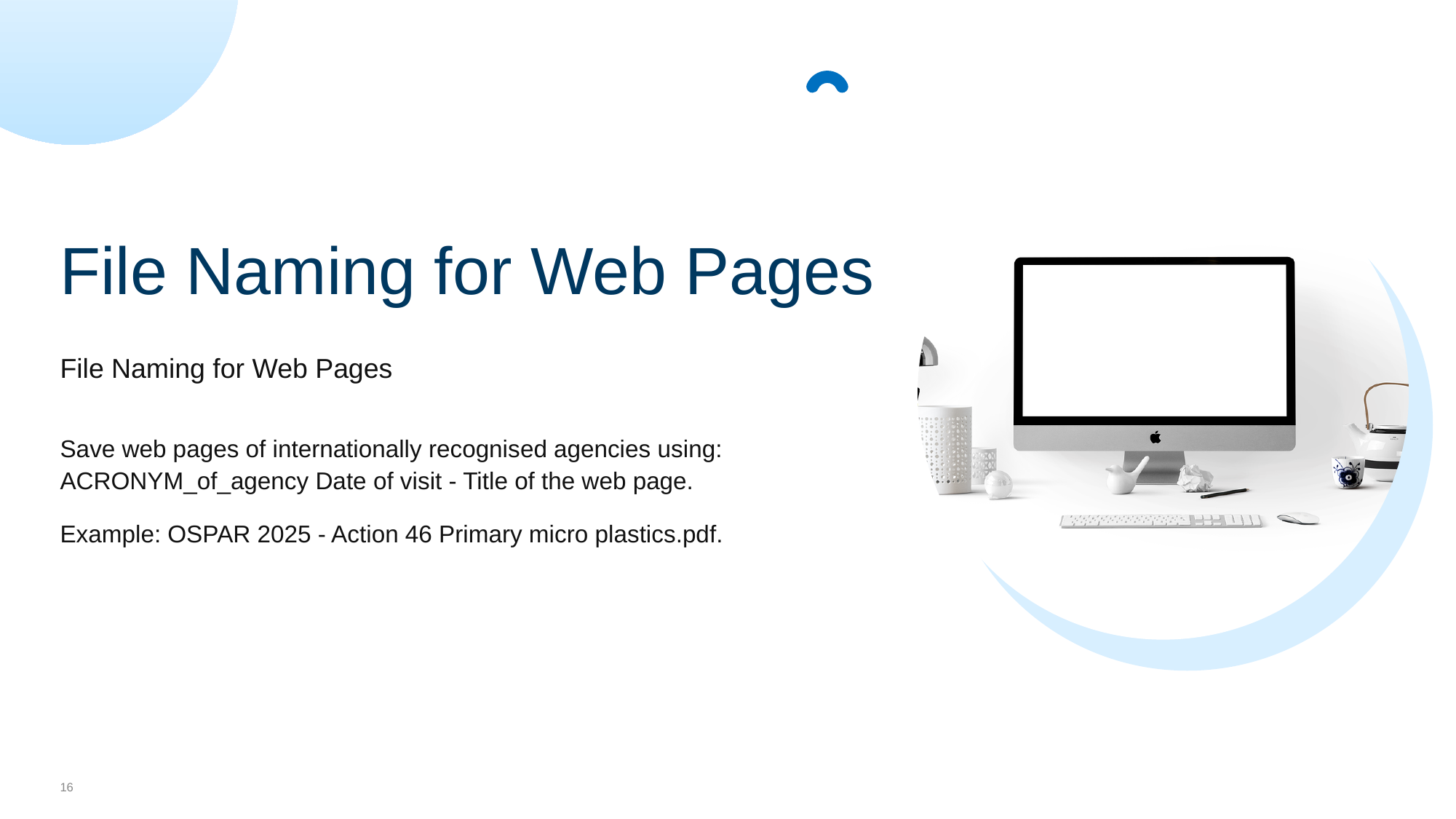

File Naming for Web Pages
File Naming for Web Pages
Save web pages of internationally recognised agencies using: ACRONYM_of_agency Date of visit - Title of the web page.
Example: OSPAR 2025 - Action 46 Primary micro plastics.pdf.
16